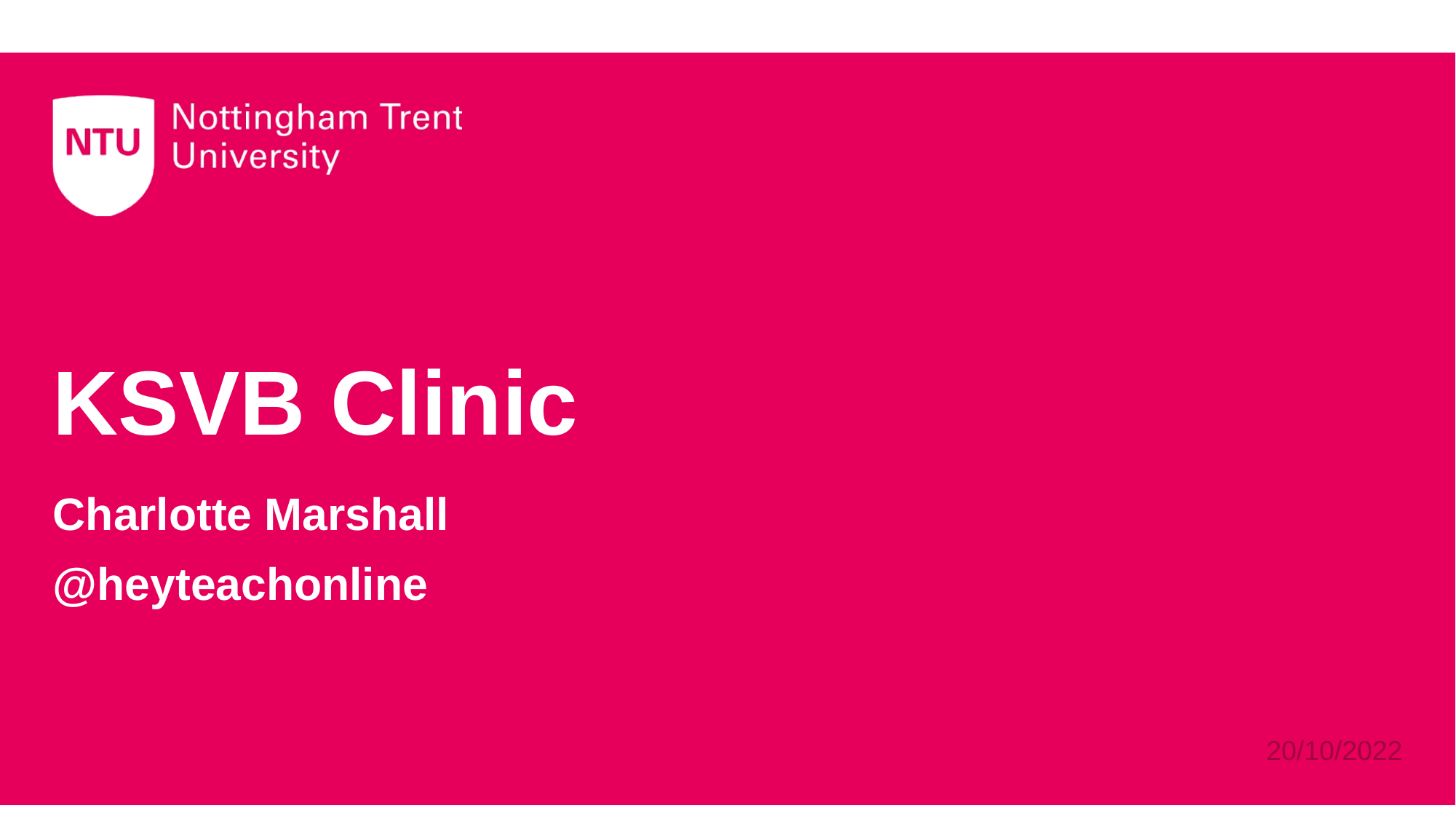

# KSVB Clinic
Charlotte Marshall
@heyteachonline
20/10/2022